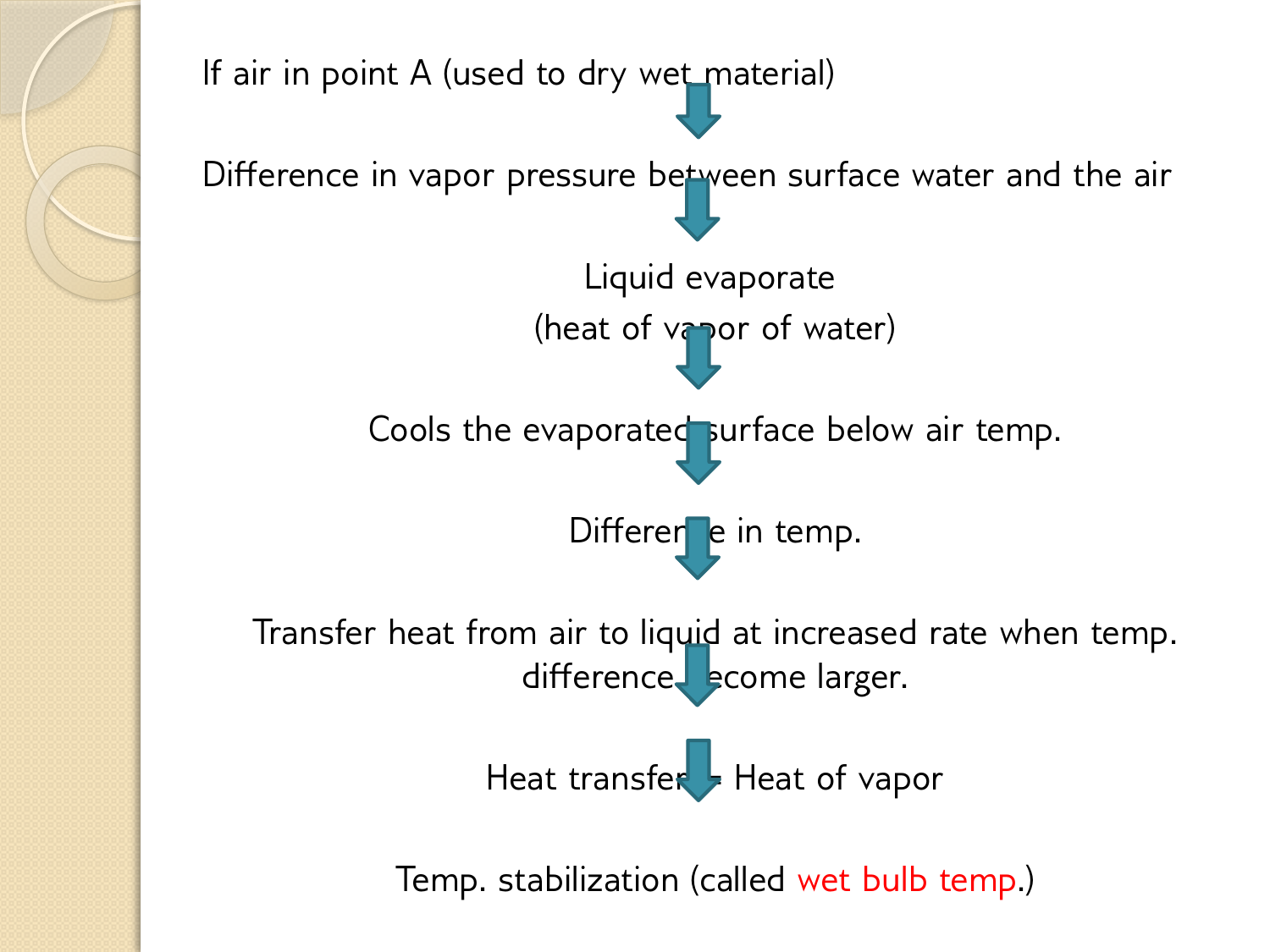

If air in point A (used to dry wet material)

Difference in vapor pressure between surface water and the air

Liquid evaporate
(heat of vapor of water)

Cools the evaporated surface below air temp.

Difference in temp.

Transfer heat from air to liquid at increased rate when temp. difference become larger.

Heat transfer = Heat of vapor

Temp. stabilization (called wet bulb temp.)